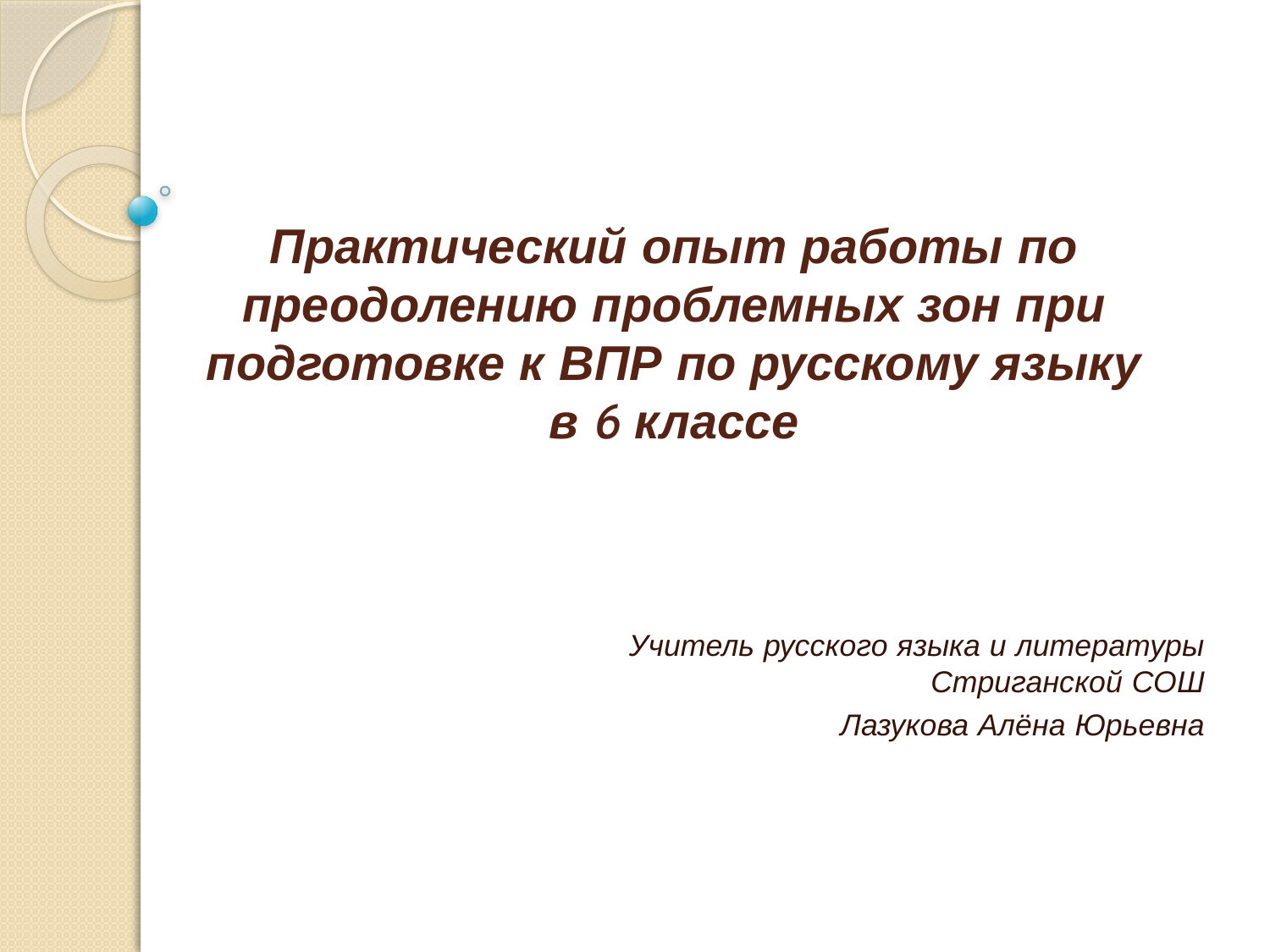

# Практический опыт работы по преодолению проблемных зон при подготовке к ВПР по русскому языку в 6 классе
Учитель русского языка и литературы Стриганской СОШ
Лазукова Алёна Юрьевна